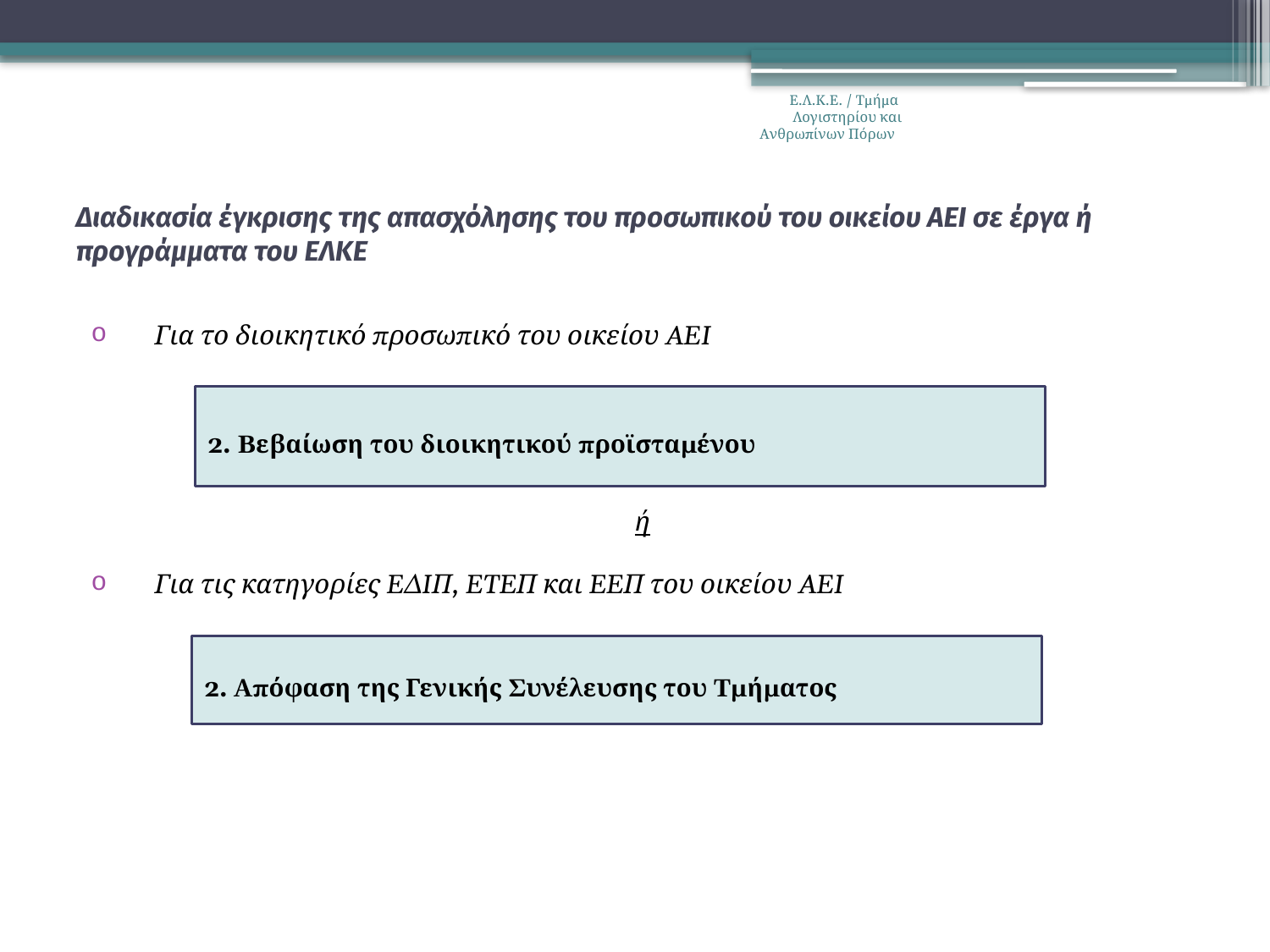

Ε.Λ.Κ.Ε. / Τμήμα  Λογιστηρίου και Ανθρωπίνων Πόρων

# Διαδικασία έγκρισης της απασχόλησης του προσωπικού του οικείου ΑΕΙ σε έργα ή προγράμματα του ΕΛΚΕ
Για το διοικητικό προσωπικό του οικείου ΑΕΙ

ή
Για τις κατηγορίες ΕΔΙΠ, ΕΤΕΠ και ΕΕΠ του οικείου ΑΕΙ

2. Βεβαίωση του διοικητικού προϊσταμένου
2. Απόφαση της Γενικής Συνέλευσης του Τμήματος